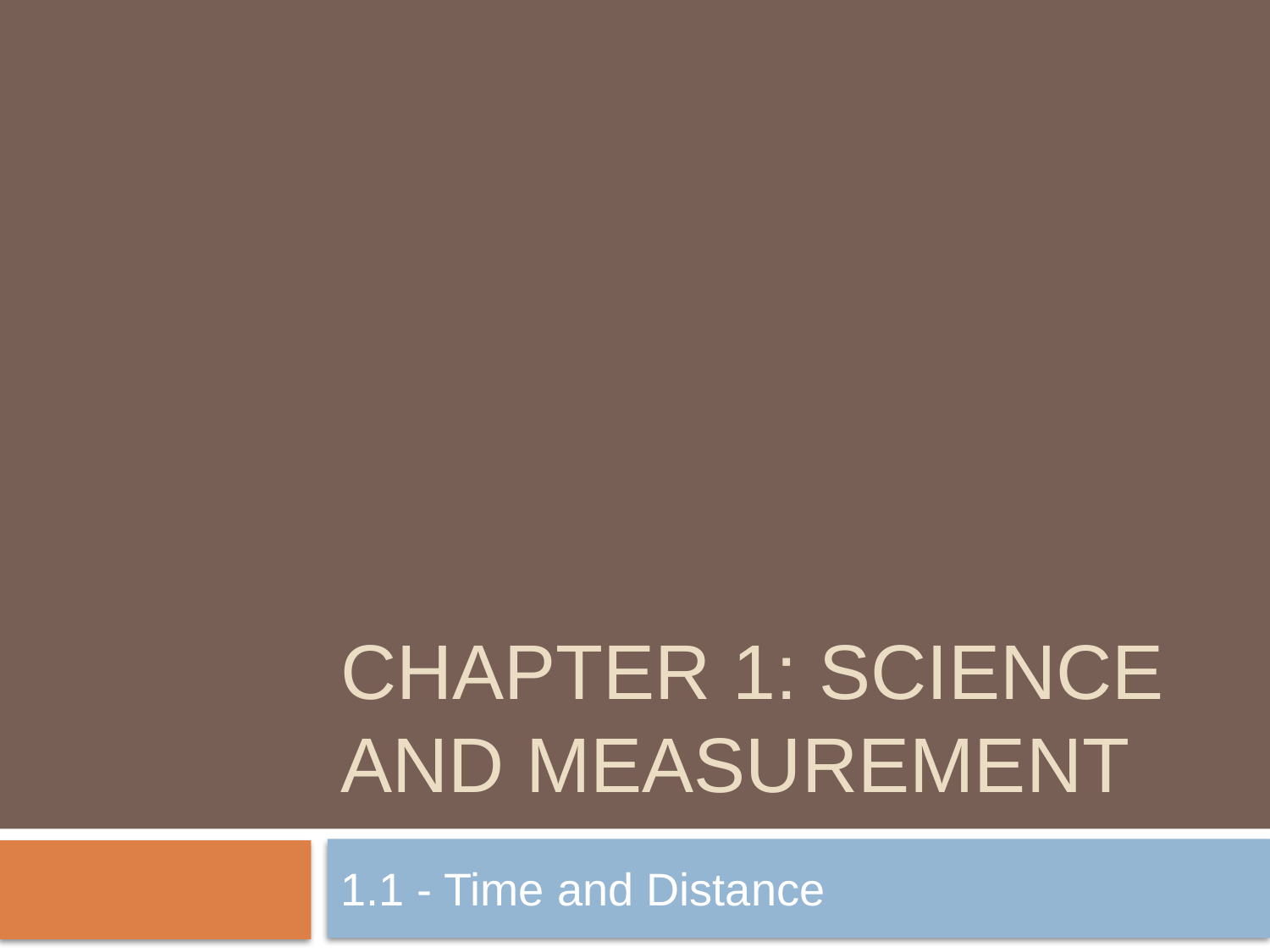

# Chapter 1: Science and Measurement
1.1 - Time and Distance